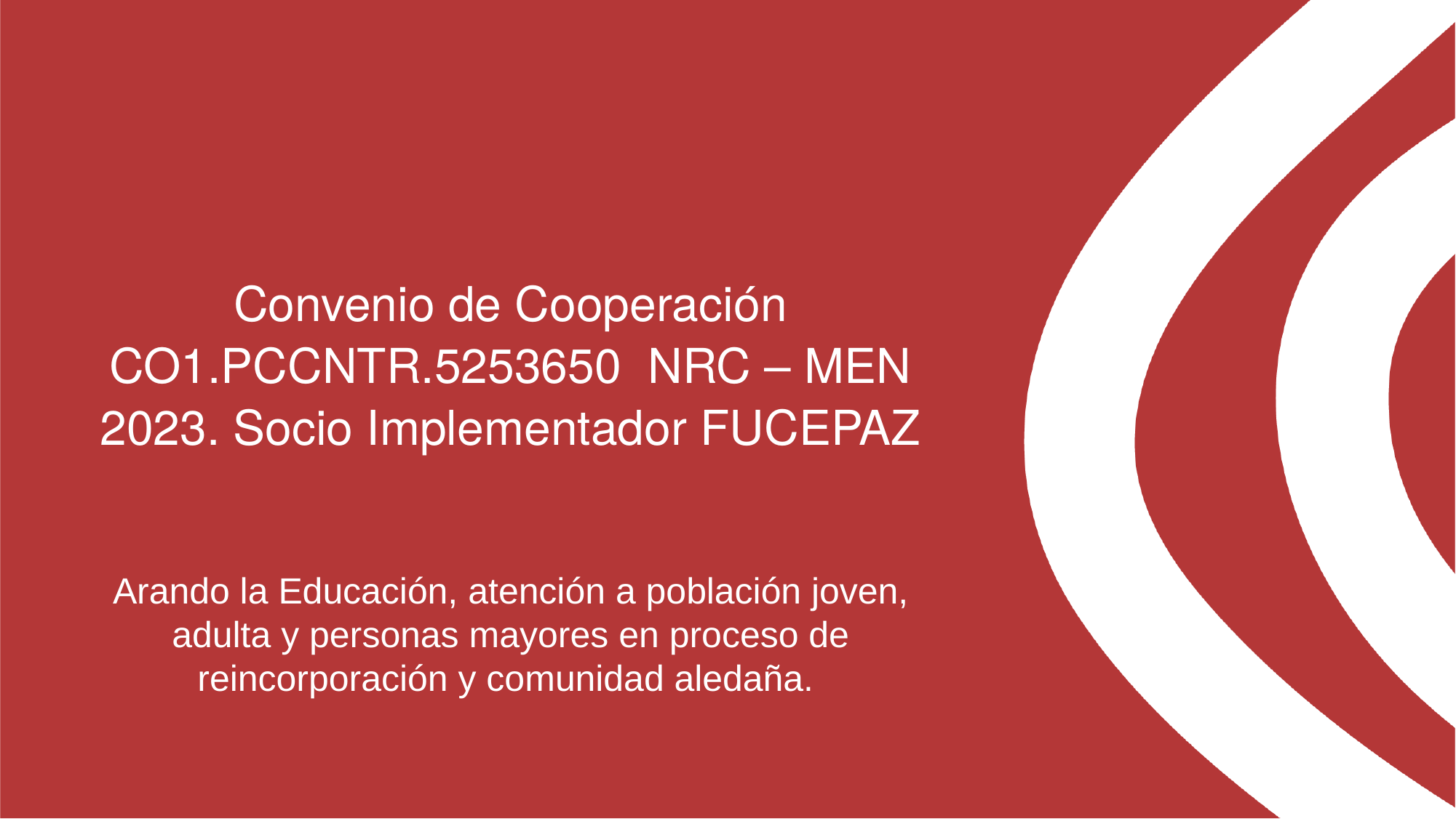

# Convenio de Cooperación CO1.PCCNTR.5253650  NRC – MEN 2023. Socio Implementador FUCEPAZ
Arando la Educación, atención a población joven, adulta y personas mayores en proceso de reincorporación y comunidad aledaña.